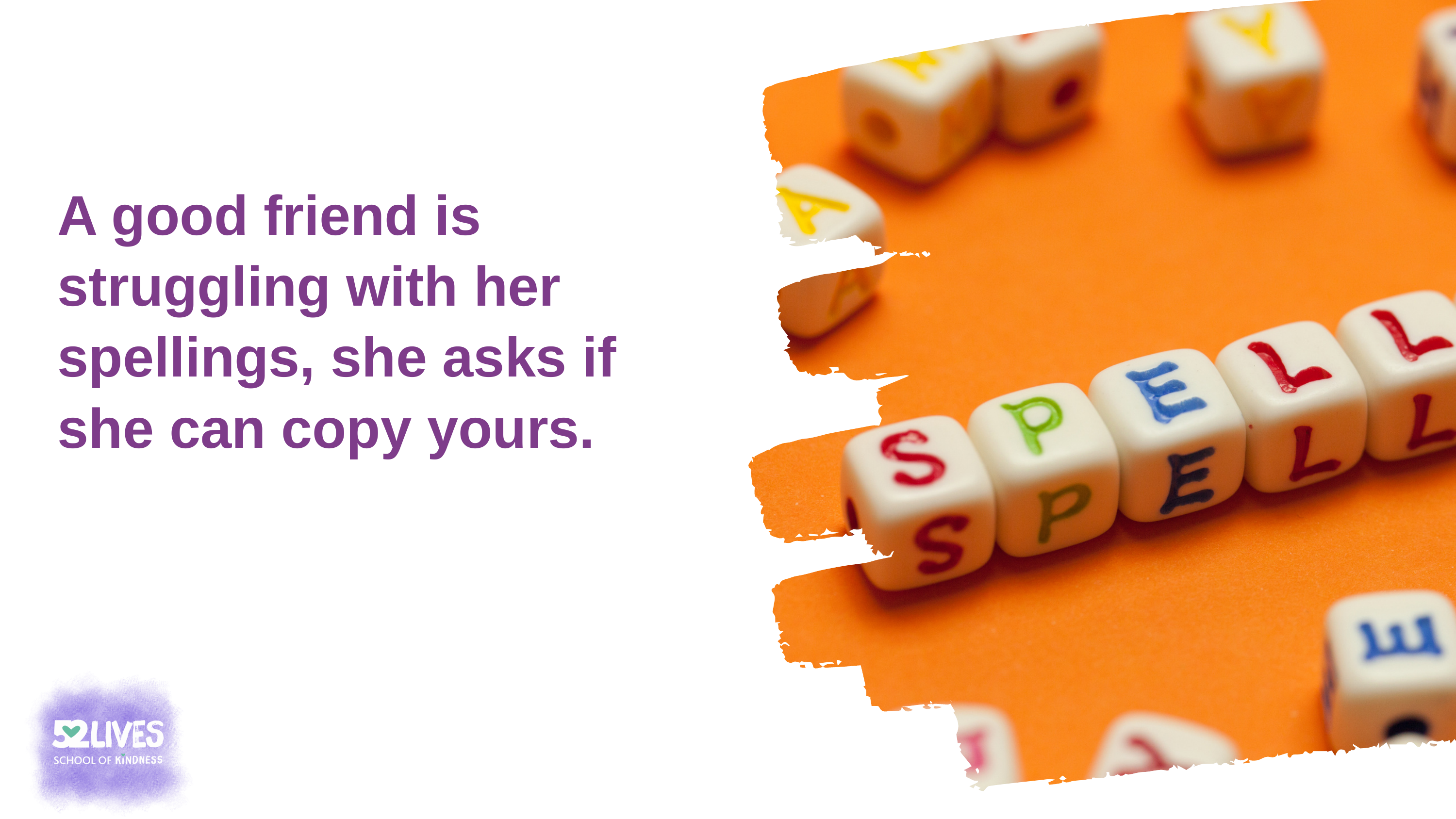

A good friend is struggling with her spellings, she asks if she can copy yours.